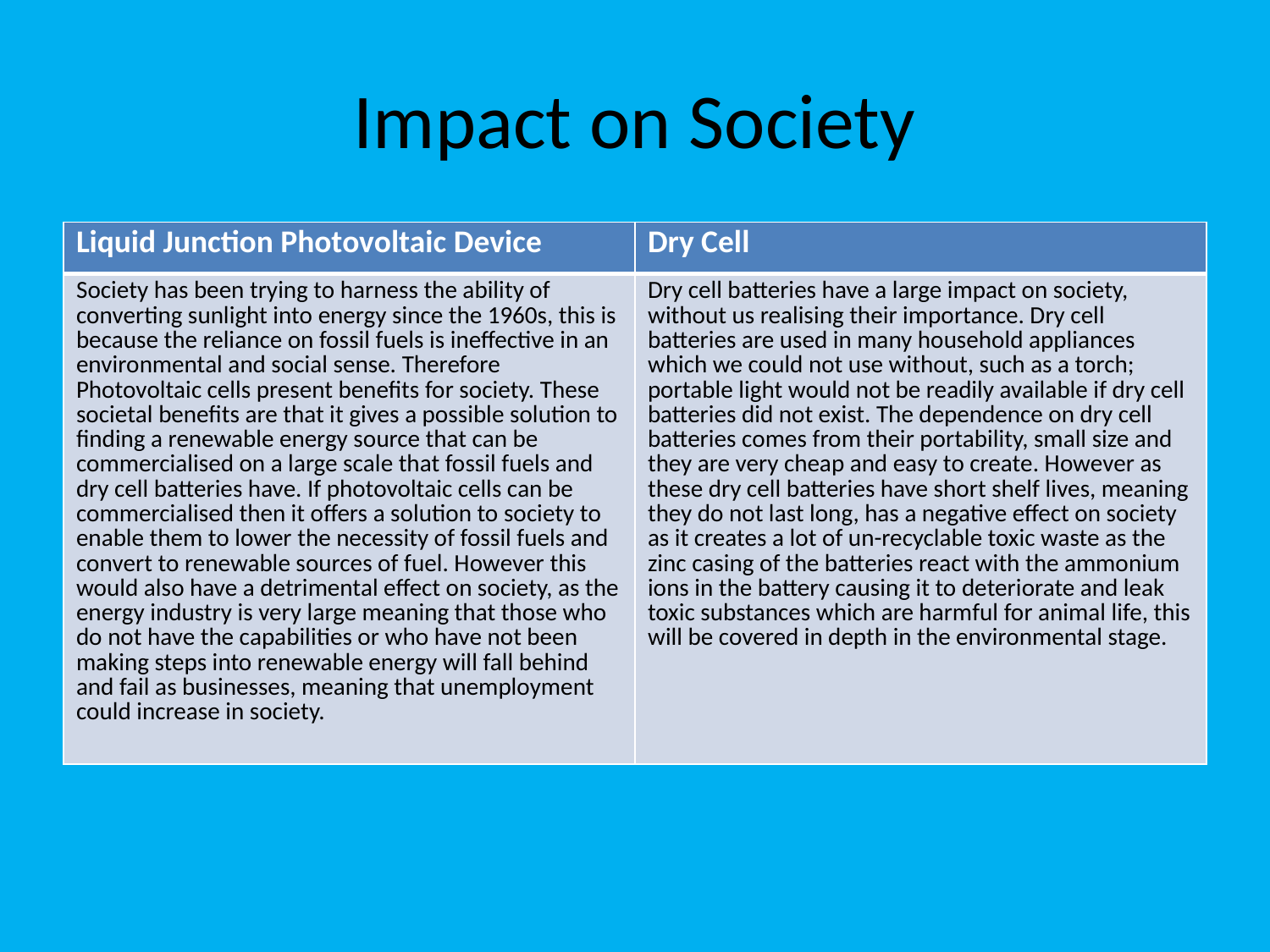

# Impact on Society
| Liquid Junction Photovoltaic Device | Dry Cell |
| --- | --- |
| Society has been trying to harness the ability of converting sunlight into energy since the 1960s, this is because the reliance on fossil fuels is ineffective in an environmental and social sense. Therefore Photovoltaic cells present benefits for society. These societal benefits are that it gives a possible solution to finding a renewable energy source that can be commercialised on a large scale that fossil fuels and dry cell batteries have. If photovoltaic cells can be commercialised then it offers a solution to society to enable them to lower the necessity of fossil fuels and convert to renewable sources of fuel. However this would also have a detrimental effect on society, as the energy industry is very large meaning that those who do not have the capabilities or who have not been making steps into renewable energy will fall behind and fail as businesses, meaning that unemployment could increase in society. | Dry cell batteries have a large impact on society, without us realising their importance. Dry cell batteries are used in many household appliances which we could not use without, such as a torch; portable light would not be readily available if dry cell batteries did not exist. The dependence on dry cell batteries comes from their portability, small size and they are very cheap and easy to create. However as these dry cell batteries have short shelf lives, meaning they do not last long, has a negative effect on society as it creates a lot of un-recyclable toxic waste as the zinc casing of the batteries react with the ammonium ions in the battery causing it to deteriorate and leak toxic substances which are harmful for animal life, this will be covered in depth in the environmental stage. |